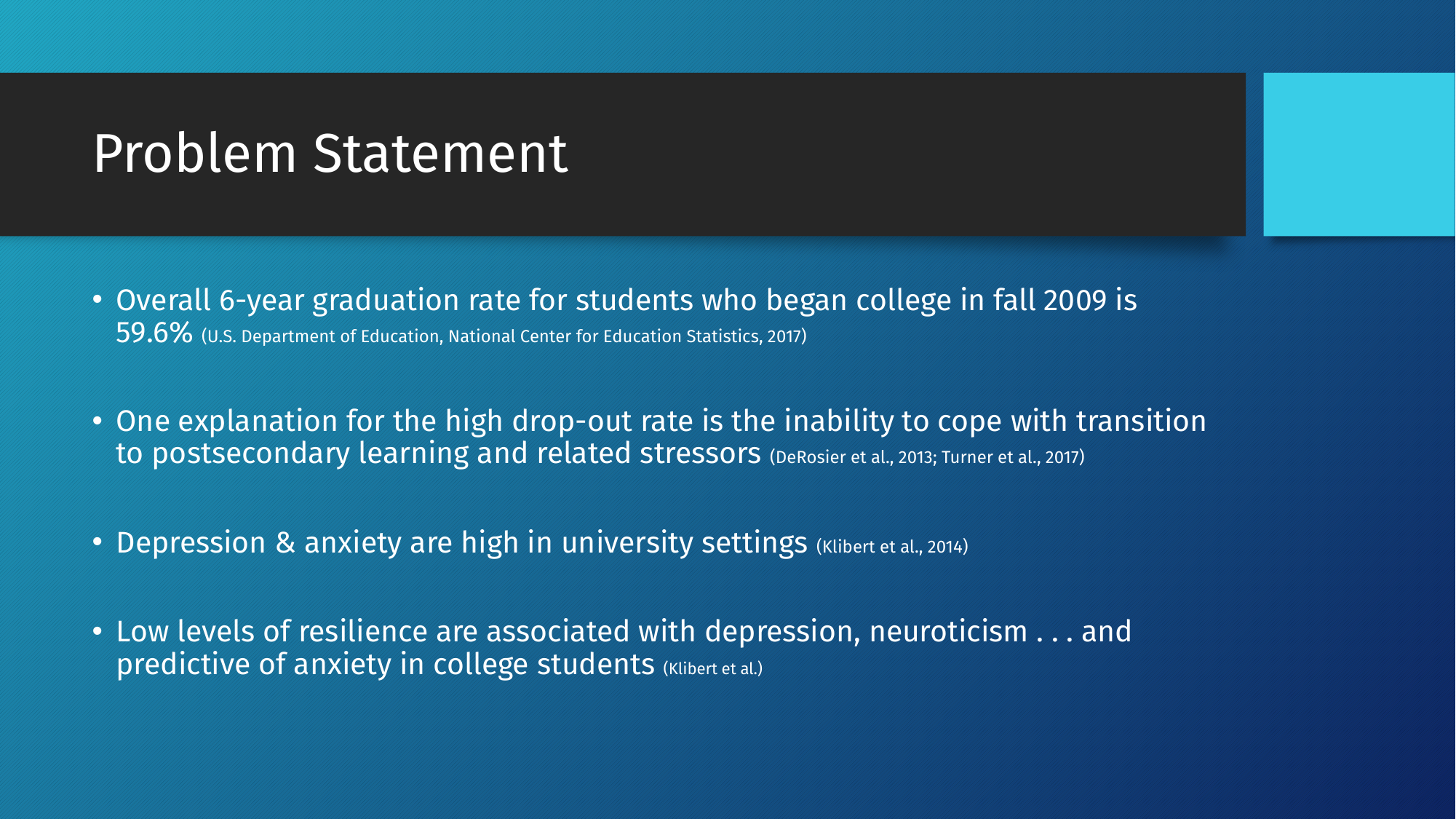

# Problem Statement
Overall 6-year graduation rate for students who began college in fall 2009 is 59.6% (U.S. Department of Education, National Center for Education Statistics, 2017)

One explanation for the high drop-out rate is the inability to cope with transition to postsecondary learning and related stressors (DeRosier et al., 2013; Turner et al., 2017)

Depression & anxiety are high in university settings (Klibert et al., 2014)

Low levels of resilience are associated with depression, neuroticism . . . and predictive of anxiety in college students (Klibert et al.)